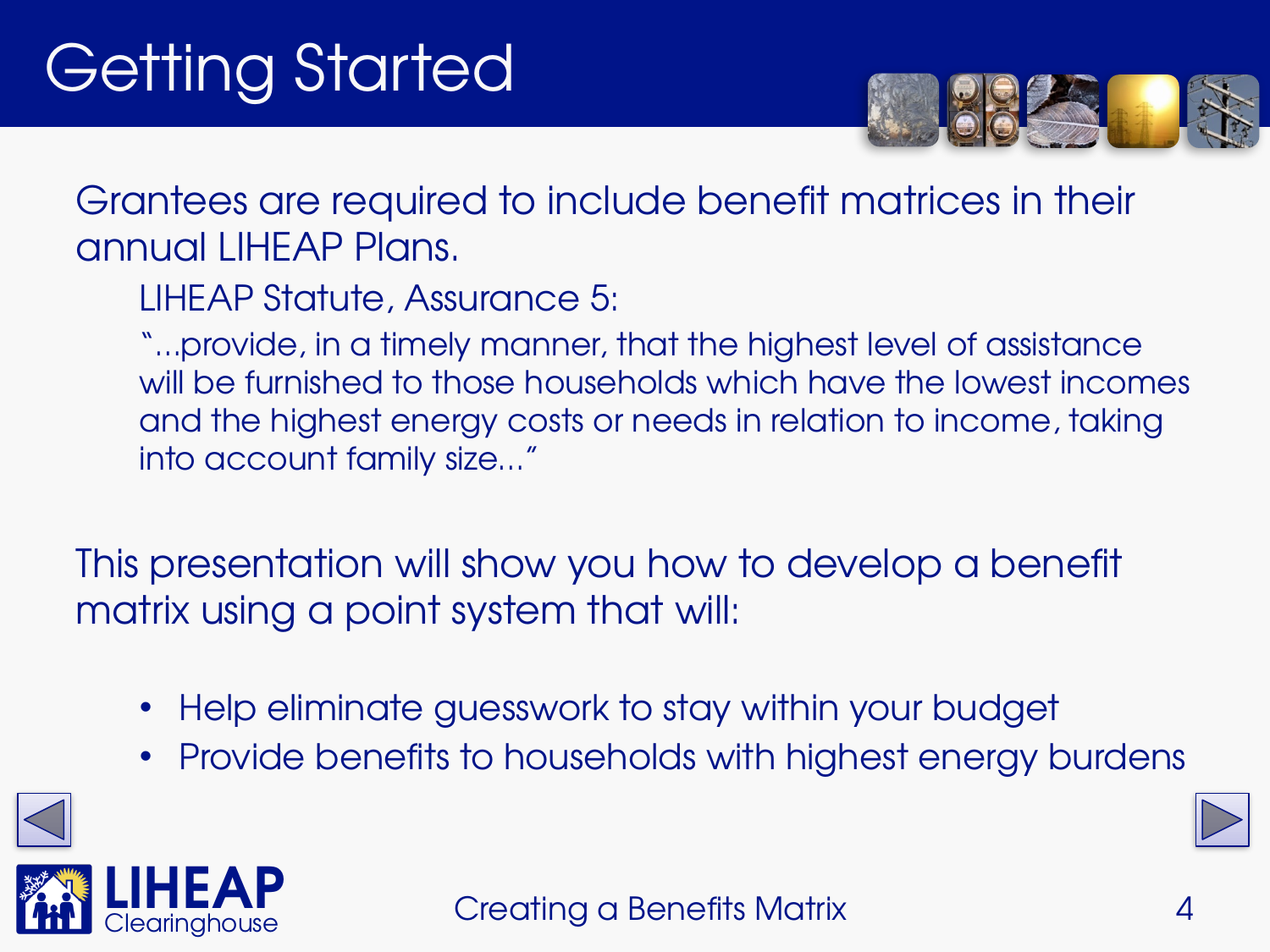

# Getting Started
Grantees are required to include benefit matrices in their annual LIHEAP Plans.
LIHEAP Statute, Assurance 5:
“…provide, in a timely manner, that the highest level of assistance will be furnished to those households which have the lowest incomes and the highest energy costs or needs in relation to income, taking into account family size…”

This presentation will show you how to develop a benefit matrix using a point system that will:
Help eliminate guesswork to stay within your budget
Provide benefits to households with highest energy burdens

Creating a Benefits Matrix
4